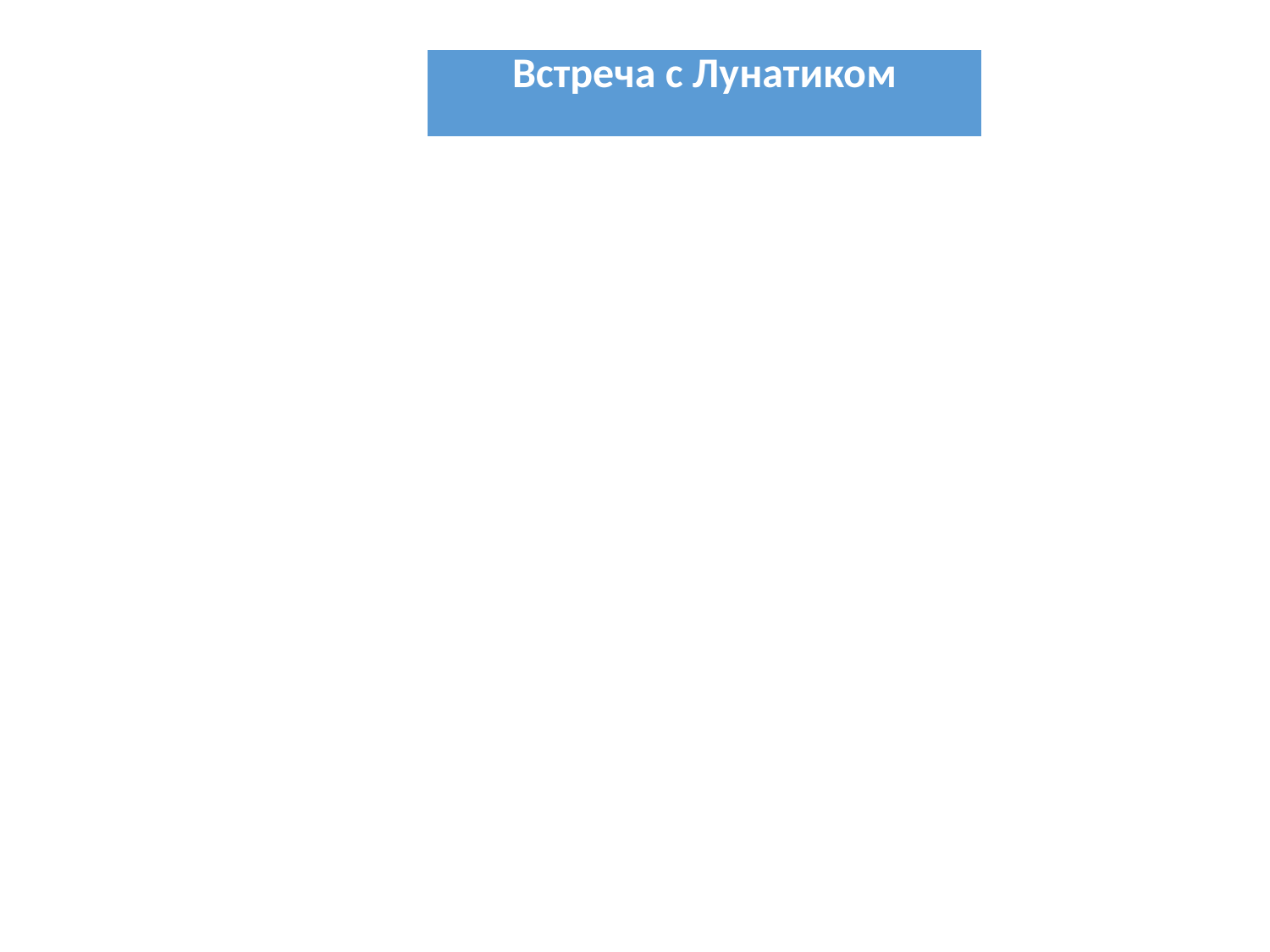

| Встреча с Лунатиком |
| --- |